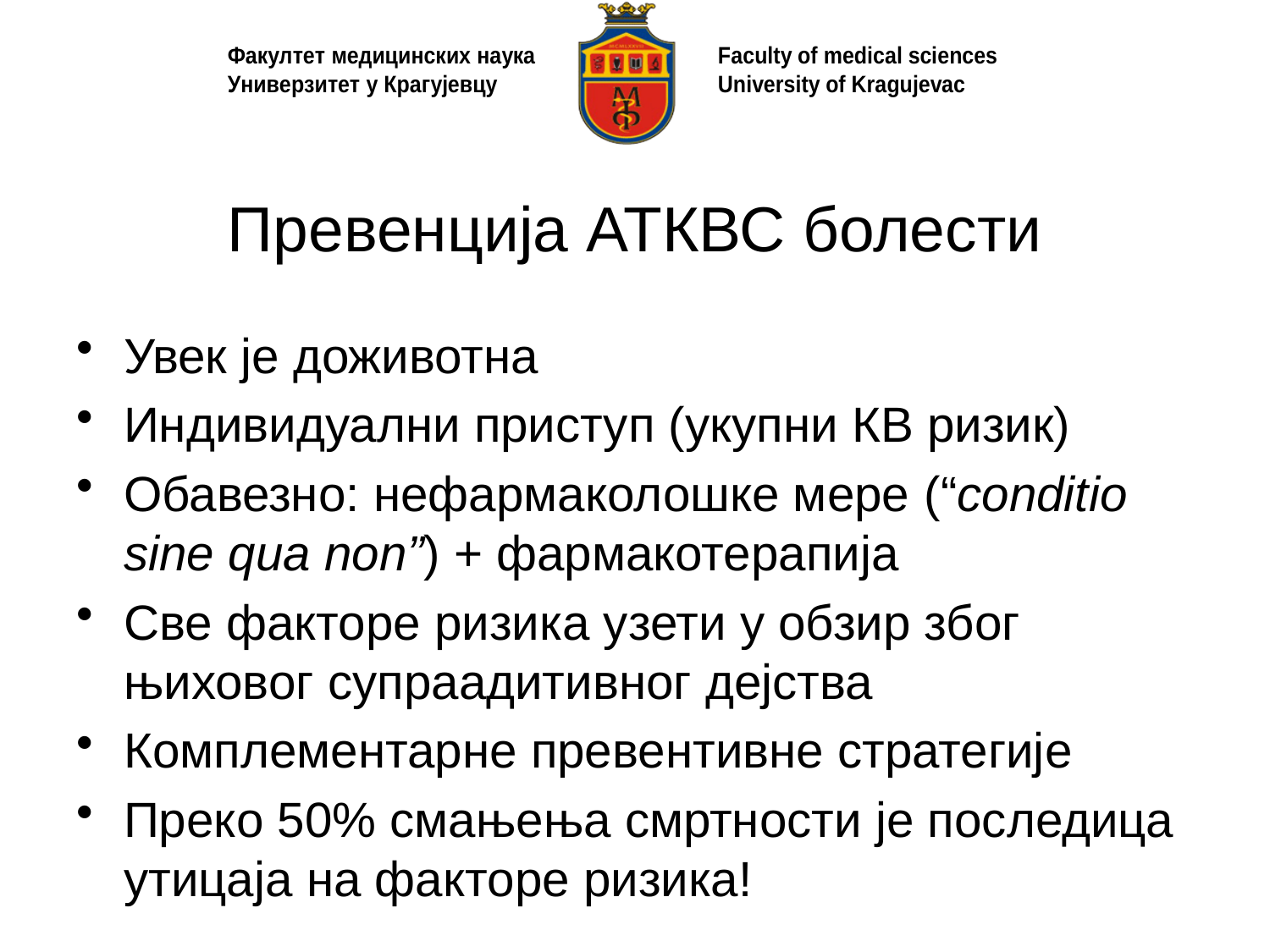

# Превенција АТКВС болести
Увек је доживотна
Индивидуални приступ (укупни КВ ризик)
Обавезно: нефармаколошке мере (“conditio sine qua non”) + фармакотерапија
Све факторе ризика узети у обзир због њиховог супраадитивног дејства
Комплементарне превентивне стратегије
Преко 50% смањења смртности је последица утицаја на факторе ризика!